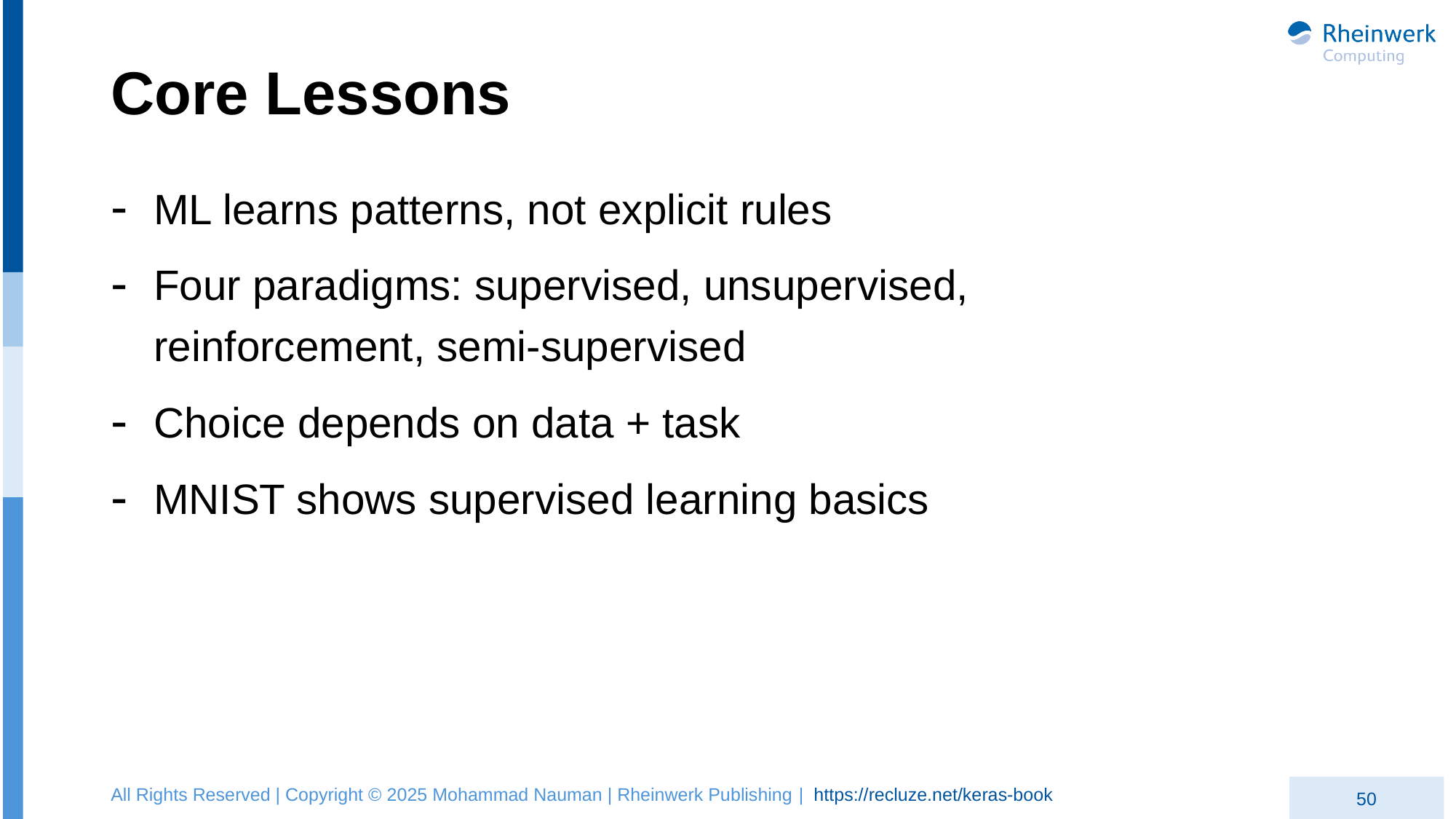

# Core Lessons
ML learns patterns, not explicit rules
Four paradigms: supervised, unsupervised, reinforcement, semi-supervised
Choice depends on data + task
MNIST shows supervised learning basics